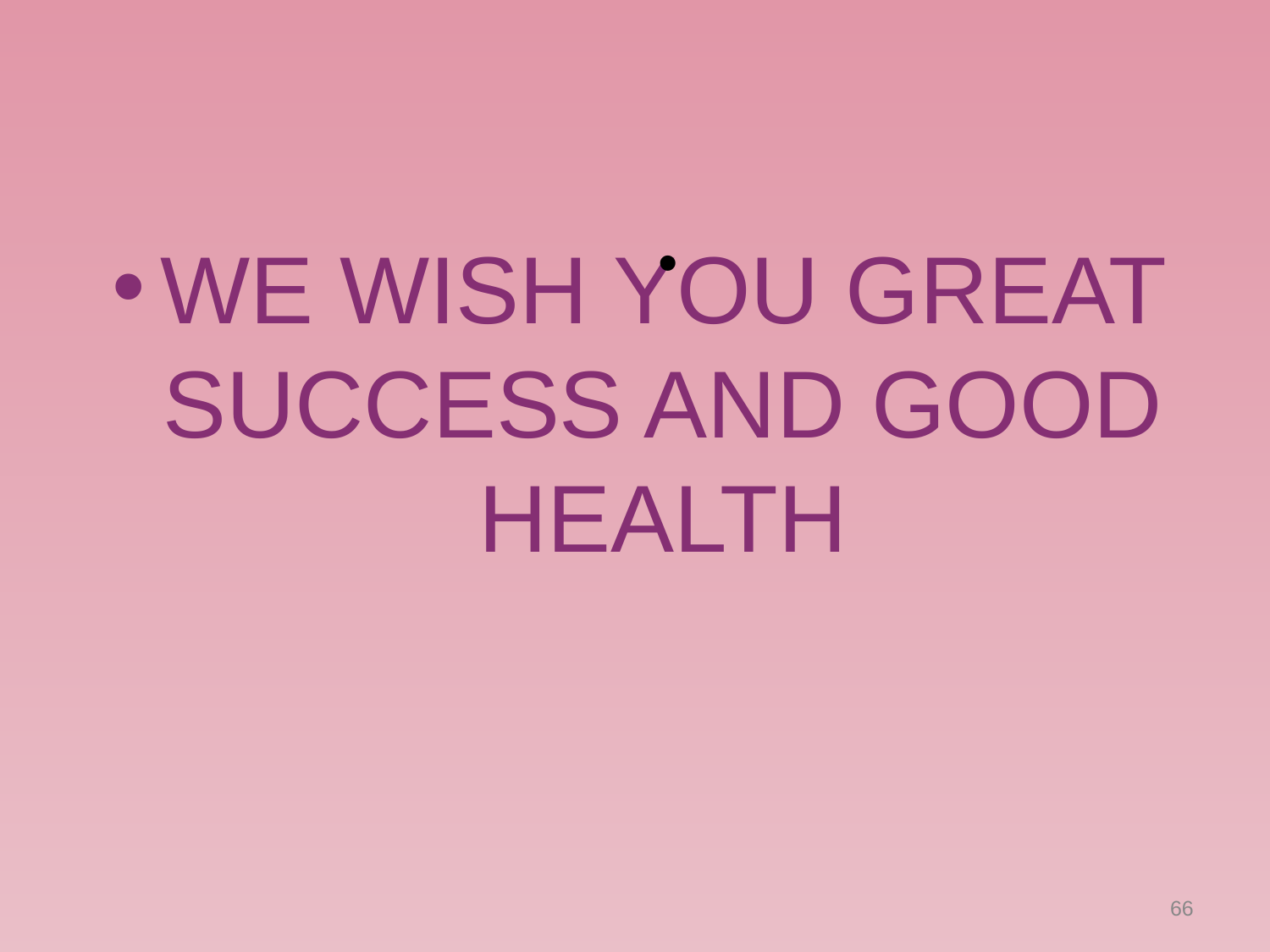

#
WE WISH YOU GREAT SUCCESS AND GOOD HEALTH

66